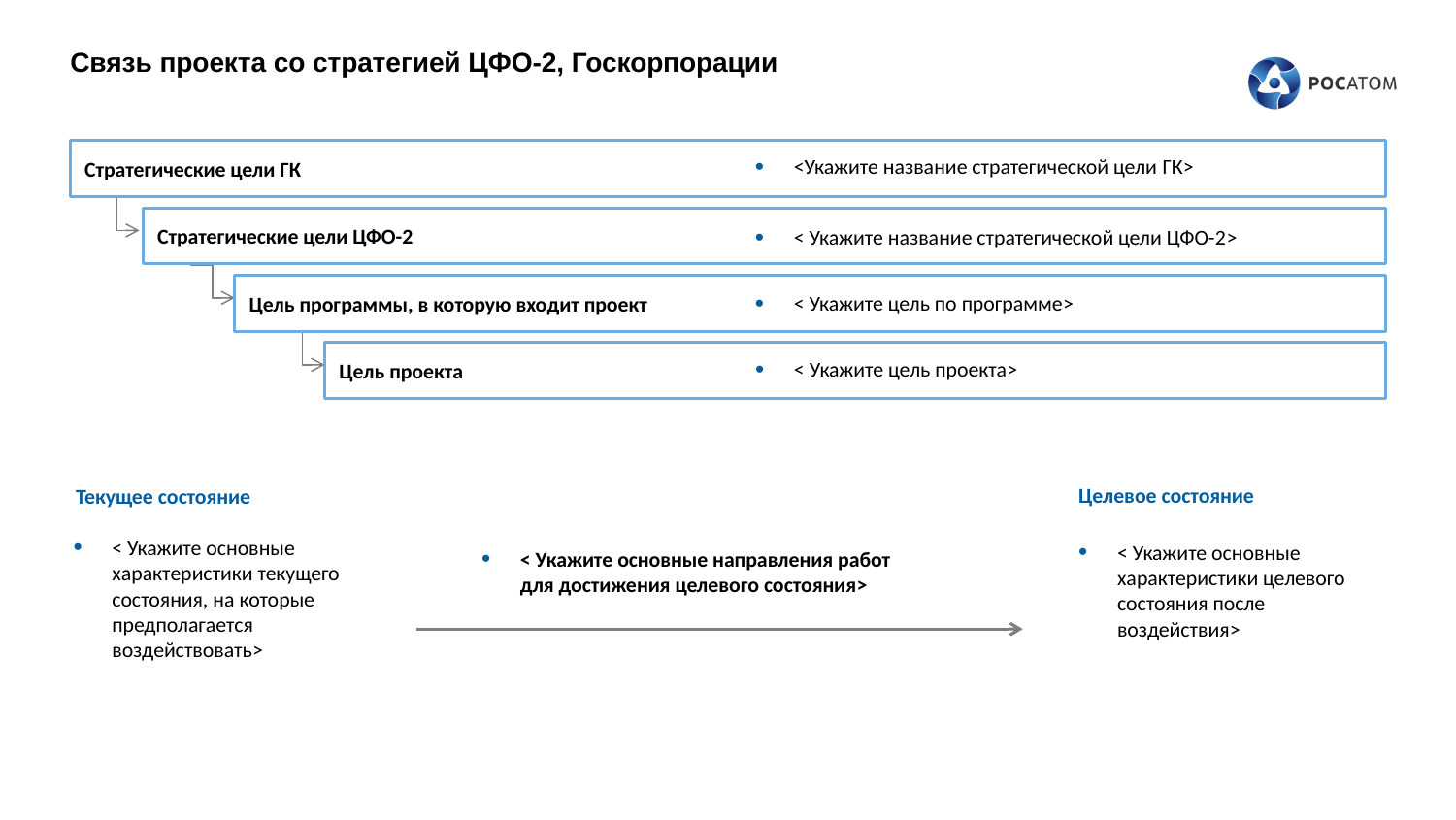

# Связь проекта со стратегией ЦФО-2, Госкорпорации
Стратегические цели ГК
<Укажите название стратегической цели ГК>
Стратегические цели ЦФО-2
< Укажите название стратегической цели ЦФО-2>
Цель программы, в которую входит проект
< Укажите цель по программе>
< Укажите цель проекта>
Цель проекта
Целевое состояние
Текущее состояние
< Укажите основные характеристики текущего состояния, на которые предполагается воздействовать>
< Укажите основные характеристики целевого состояния после воздействия>
< Укажите основные направления работ
для достижения целевого состояния>